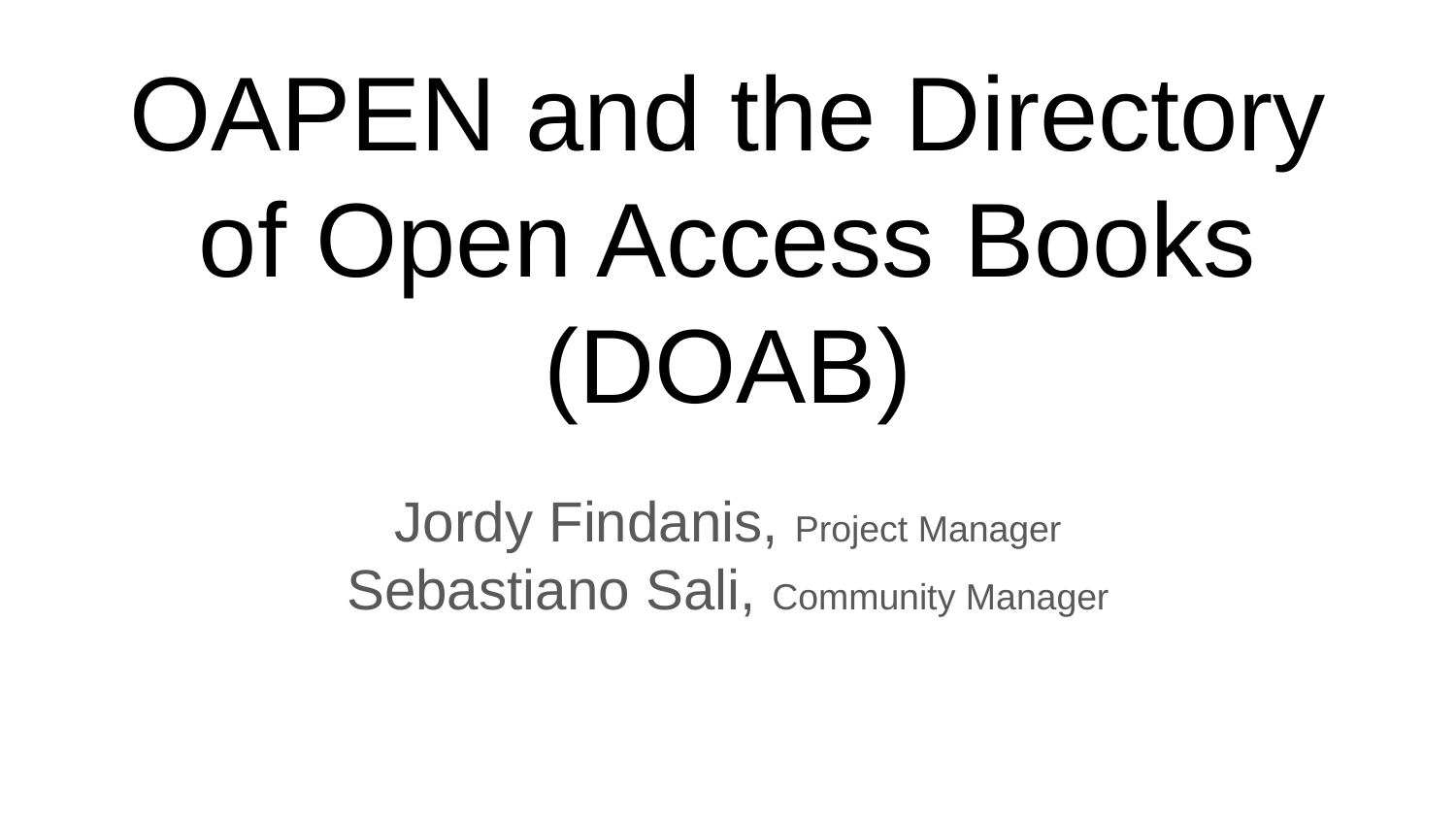

# OAPEN and the Directory of Open Access Books (DOAB)

Jordy Findanis, Project Manager
Sebastiano Sali, Community Manager